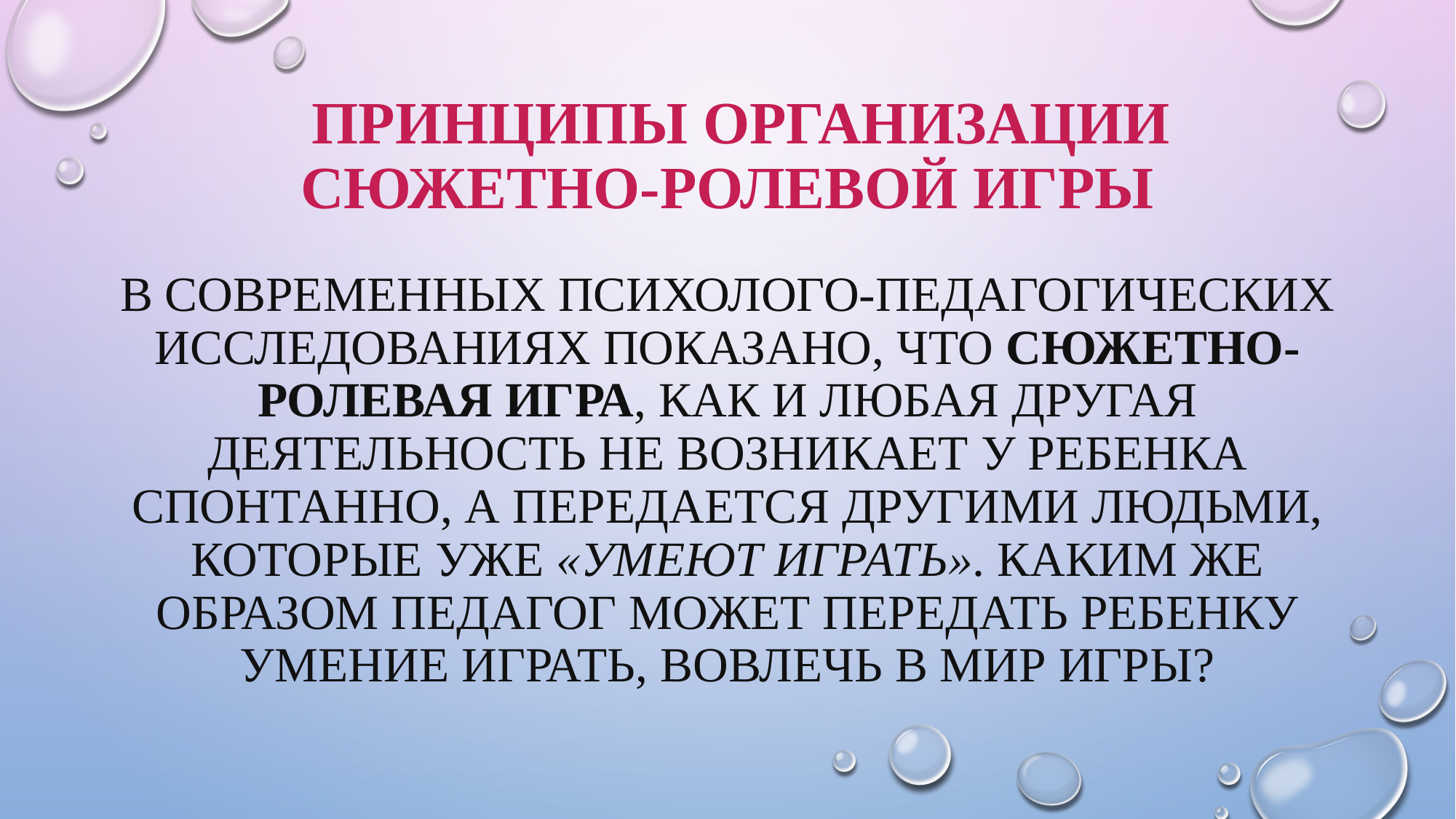

# Принципы организации сюжетно-ролевой игры В современных психолого-педагогических исследованиях показано, что сюжетно-ролевая игра, как и любая другая деятельность не возникает у ребенка спонтанно, а передается другими людьми, которые уже «умеют играть». Каким же образом педагог может передать ребенку умение играть, вовлечь в мир игры?